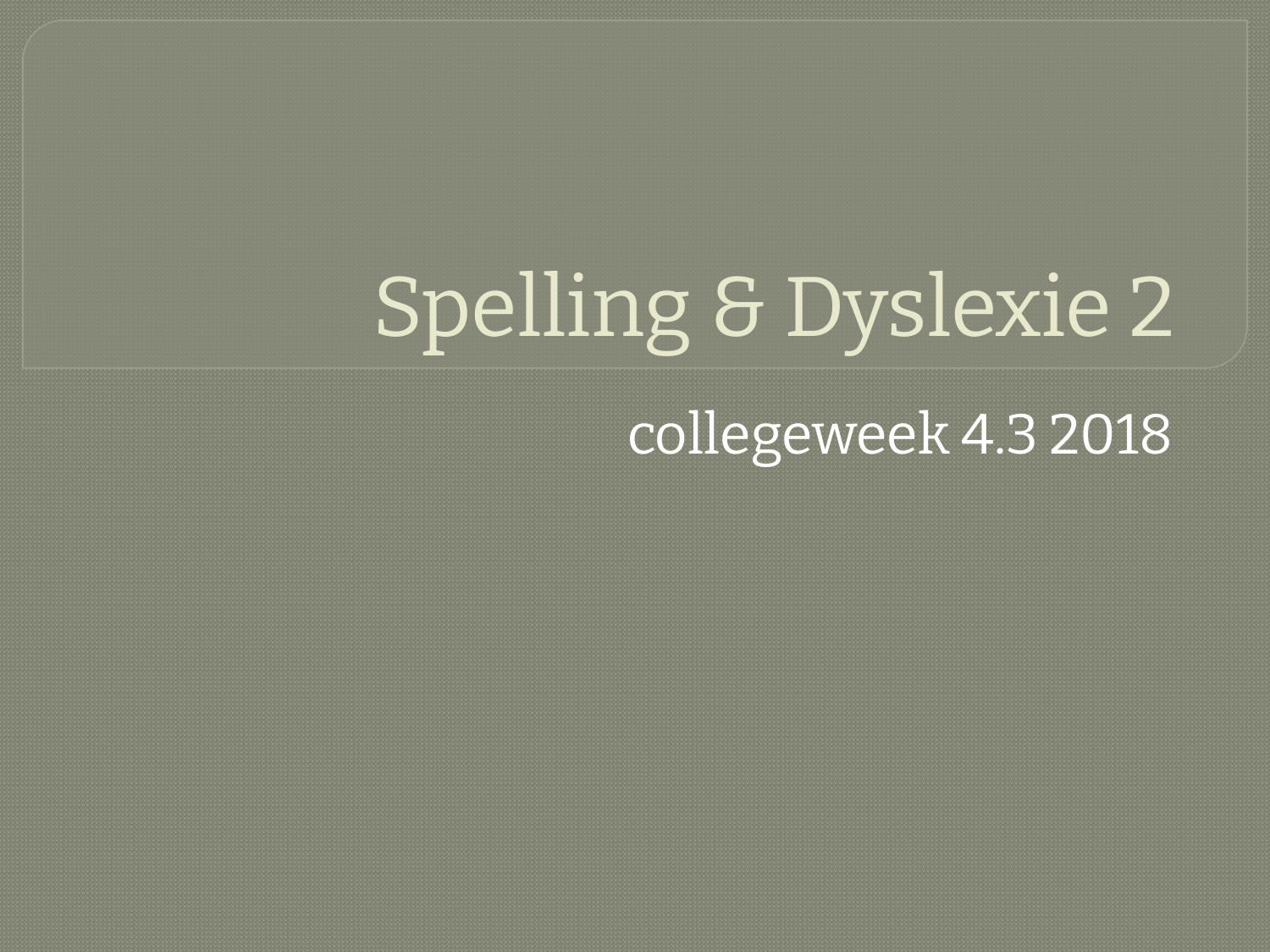

# Spelling & Dyslexie 2
collegeweek 4.3 2018